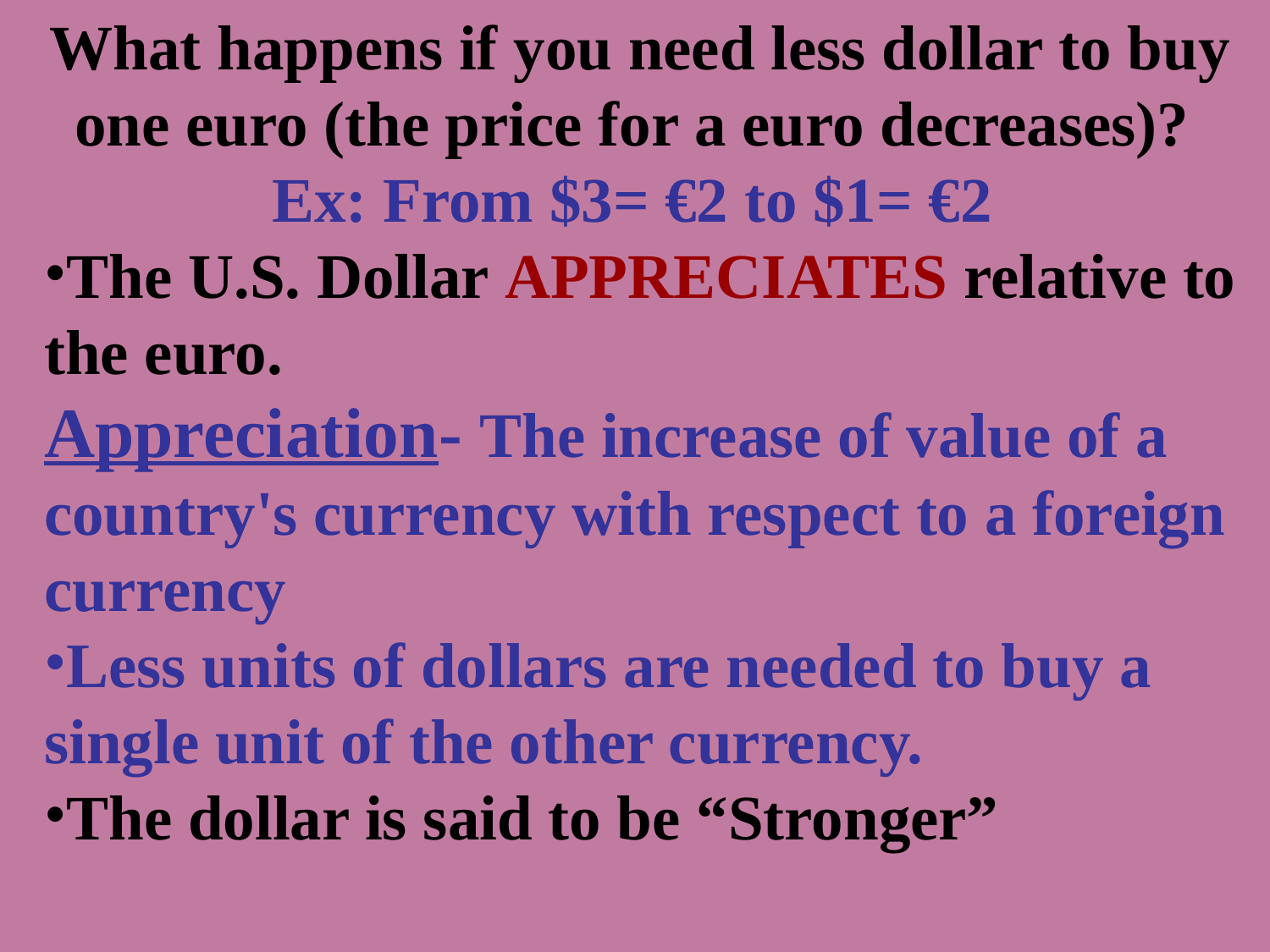

What happens if you need less dollar to buy one euro (the price for a euro decreases)?
Ex: From $3= €2 to $1= €2
The U.S. Dollar APPRECIATES relative to the euro.
Appreciation- The increase of value of a country's currency with respect to a foreign currency
Less units of dollars are needed to buy a single unit of the other currency.
The dollar is said to be “Stronger”